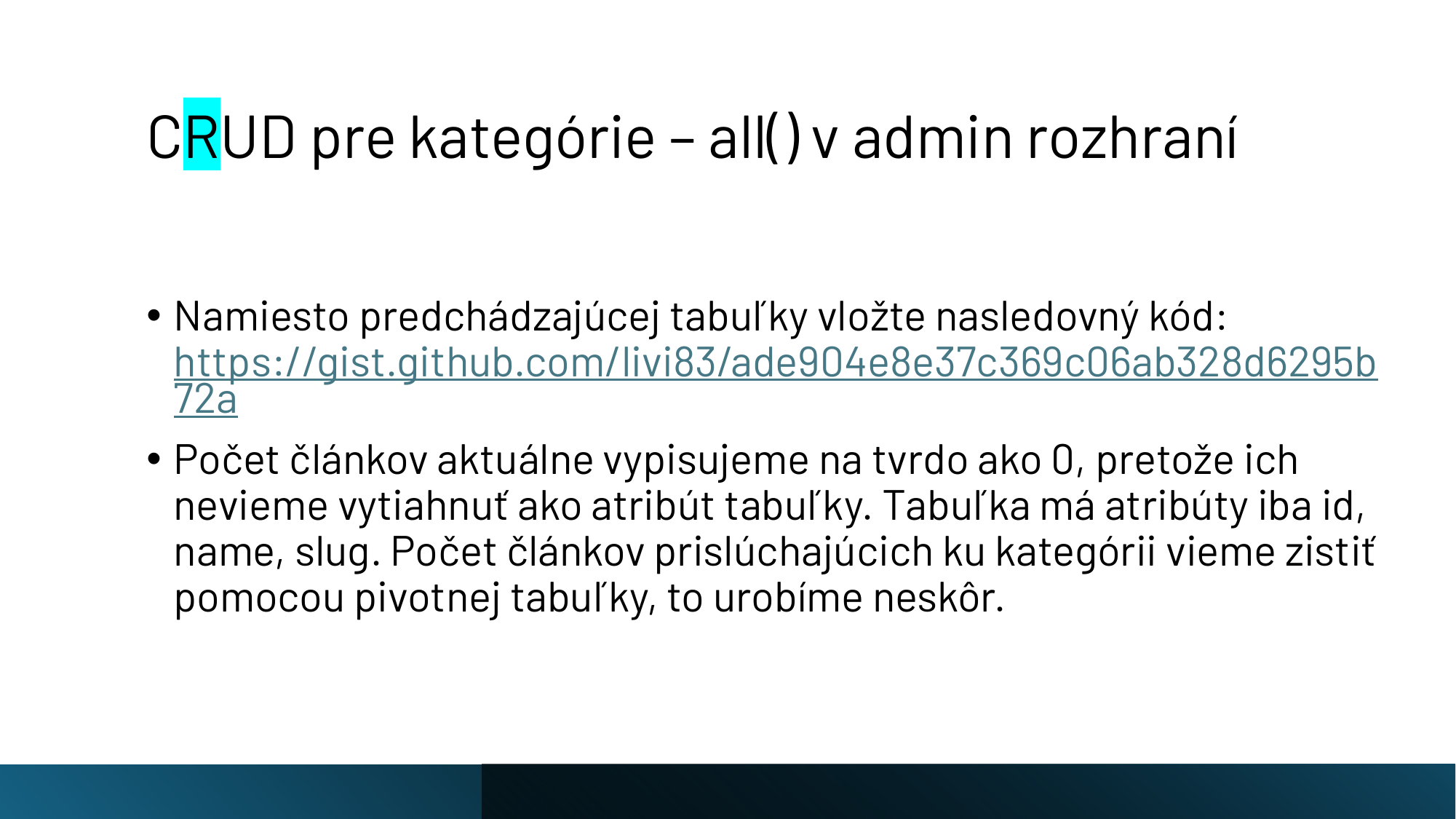

# CRUD pre kategórie – all() v admin rozhraní
Namiesto predchádzajúcej tabuľky vložte nasledovný kód: https://gist.github.com/livi83/ade904e8e37c369c06ab328d6295b72a
Počet článkov aktuálne vypisujeme na tvrdo ako 0, pretože ich nevieme vytiahnuť ako atribút tabuľky. Tabuľka má atribúty iba id, name, slug. Počet článkov prislúchajúcich ku kategórii vieme zistiť pomocou pivotnej tabuľky, to urobíme neskôr.